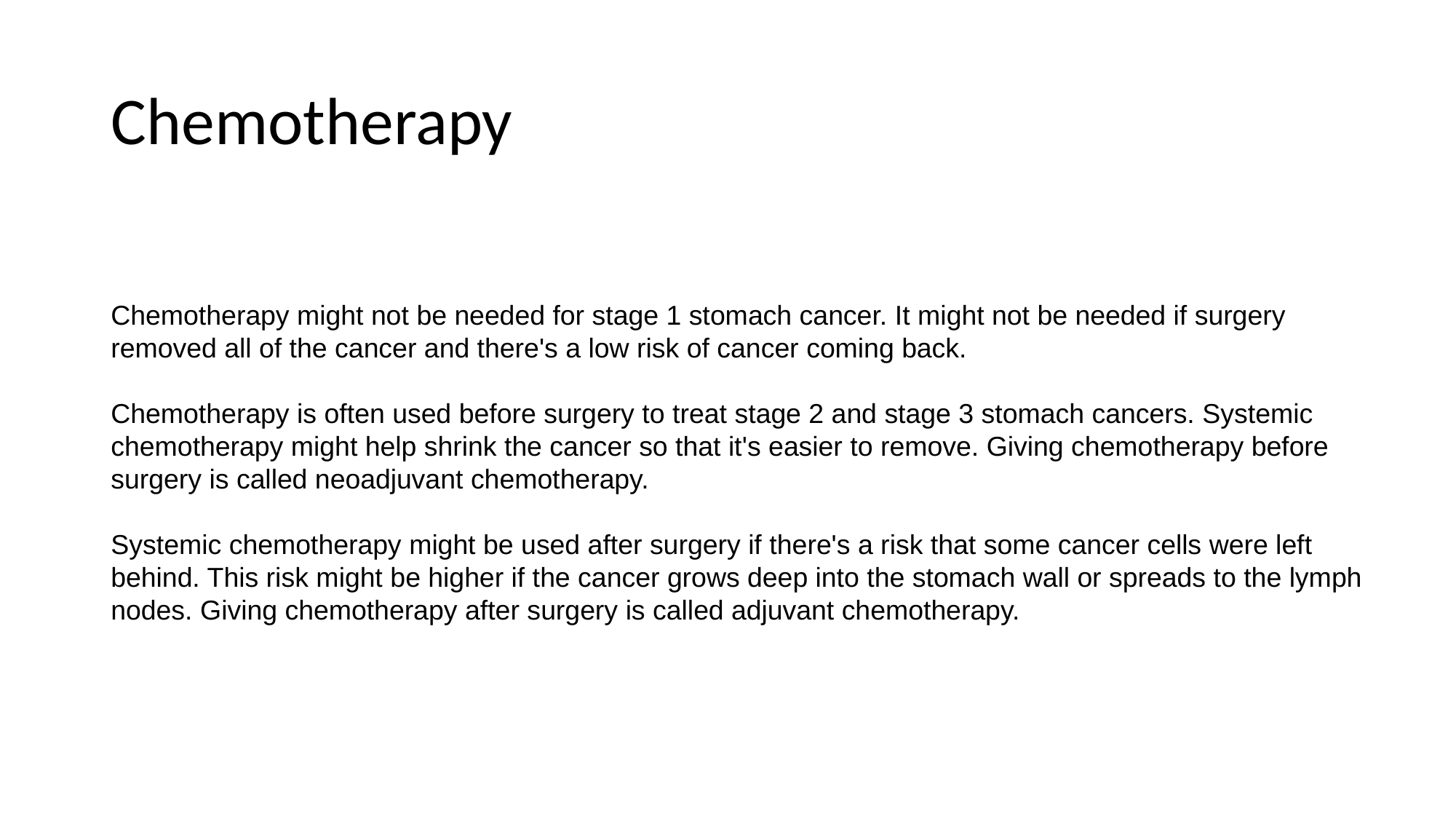

# Chemotherapy
Chemotherapy might not be needed for stage 1 stomach cancer. It might not be needed if surgery removed all of the cancer and there's a low risk of cancer coming back.

Chemotherapy is often used before surgery to treat stage 2 and stage 3 stomach cancers. Systemic chemotherapy might help shrink the cancer so that it's easier to remove. Giving chemotherapy before surgery is called neoadjuvant chemotherapy.

Systemic chemotherapy might be used after surgery if there's a risk that some cancer cells were left behind. This risk might be higher if the cancer grows deep into the stomach wall or spreads to the lymph nodes. Giving chemotherapy after surgery is called adjuvant chemotherapy.